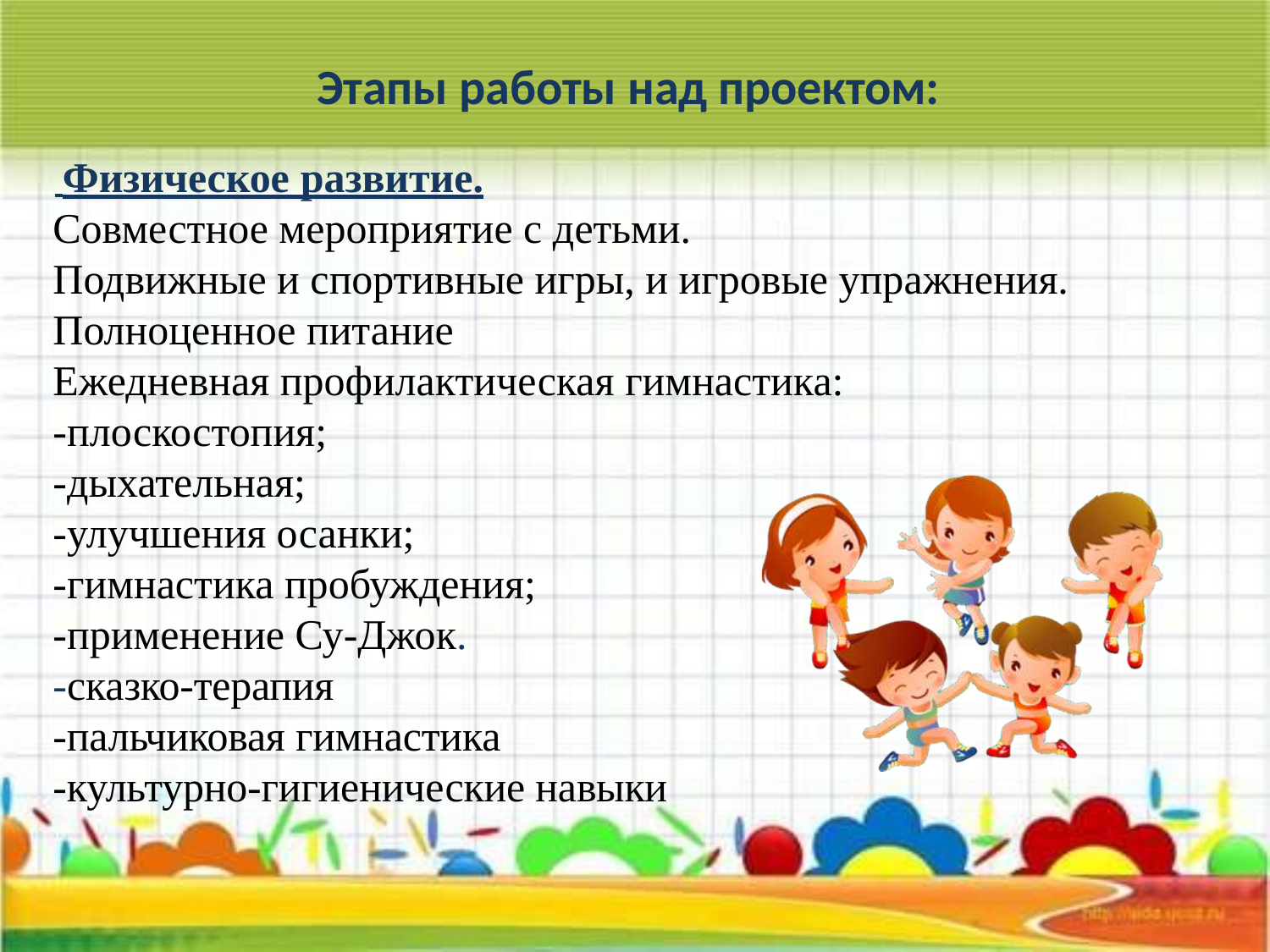

# Этапы работы над проектом:
 Физическое развитие.
Совместное мероприятие с детьми.
Подвижные и спортивные игры, и игровые упражнения.
Полноценное питание
Ежедневная профилактическая гимнастика:
-плоскостопия;
-дыхательная;
-улучшения осанки;
-гимнастика пробуждения;
-применение Су-Джок.
-сказко-терапия
-пальчиковая гимнастика
-культурно-гигиенические навыки